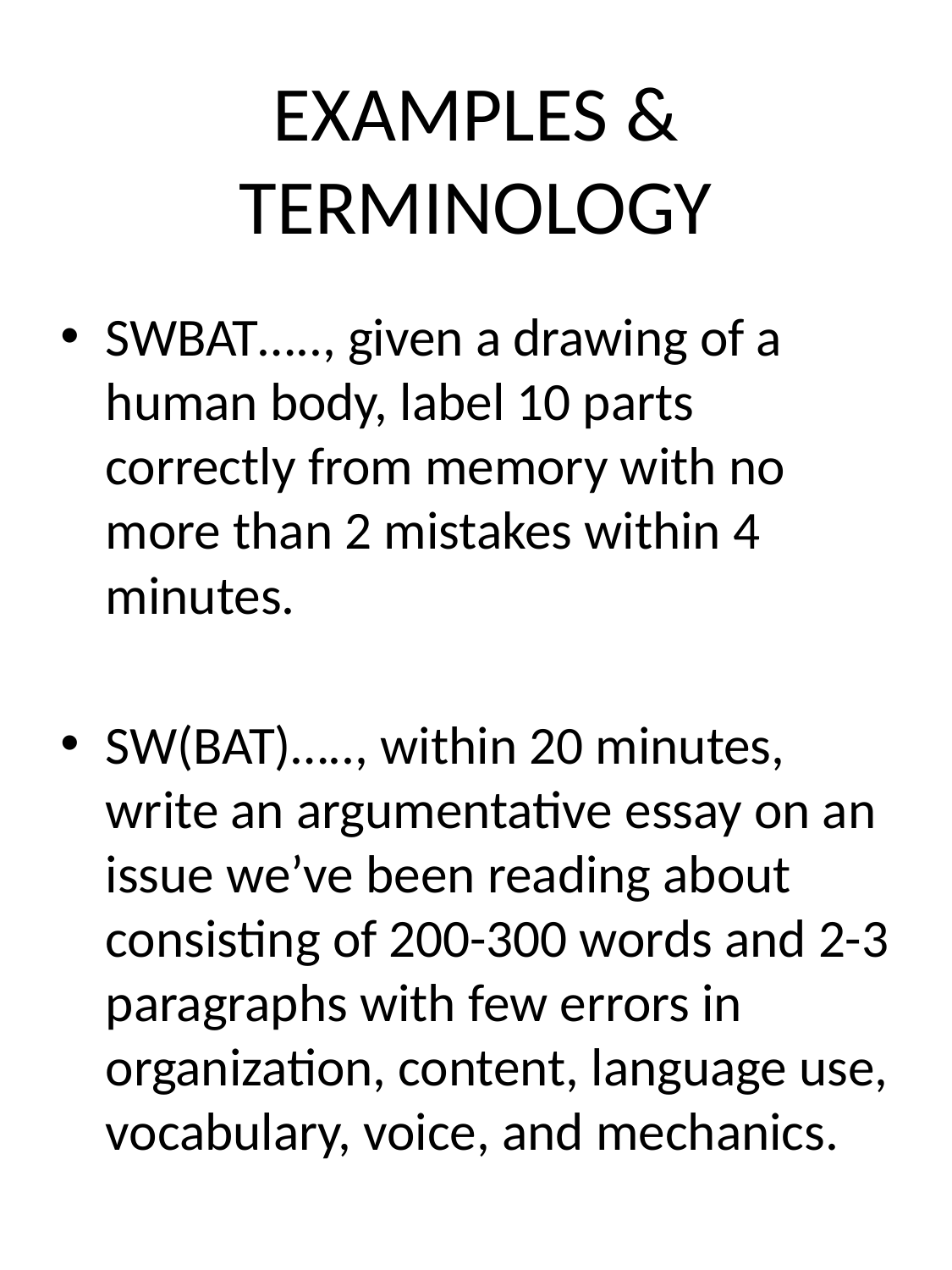

# EXAMPLES & TERMINOLOGY
SWBAT….., given a drawing of a human body, label 10 parts correctly from memory with no more than 2 mistakes within 4 minutes.

SW(BAT)….., within 20 minutes, write an argumentative essay on an issue we’ve been reading about consisting of 200-300 words and 2-3 paragraphs with few errors in organization, content, language use, vocabulary, voice, and mechanics.